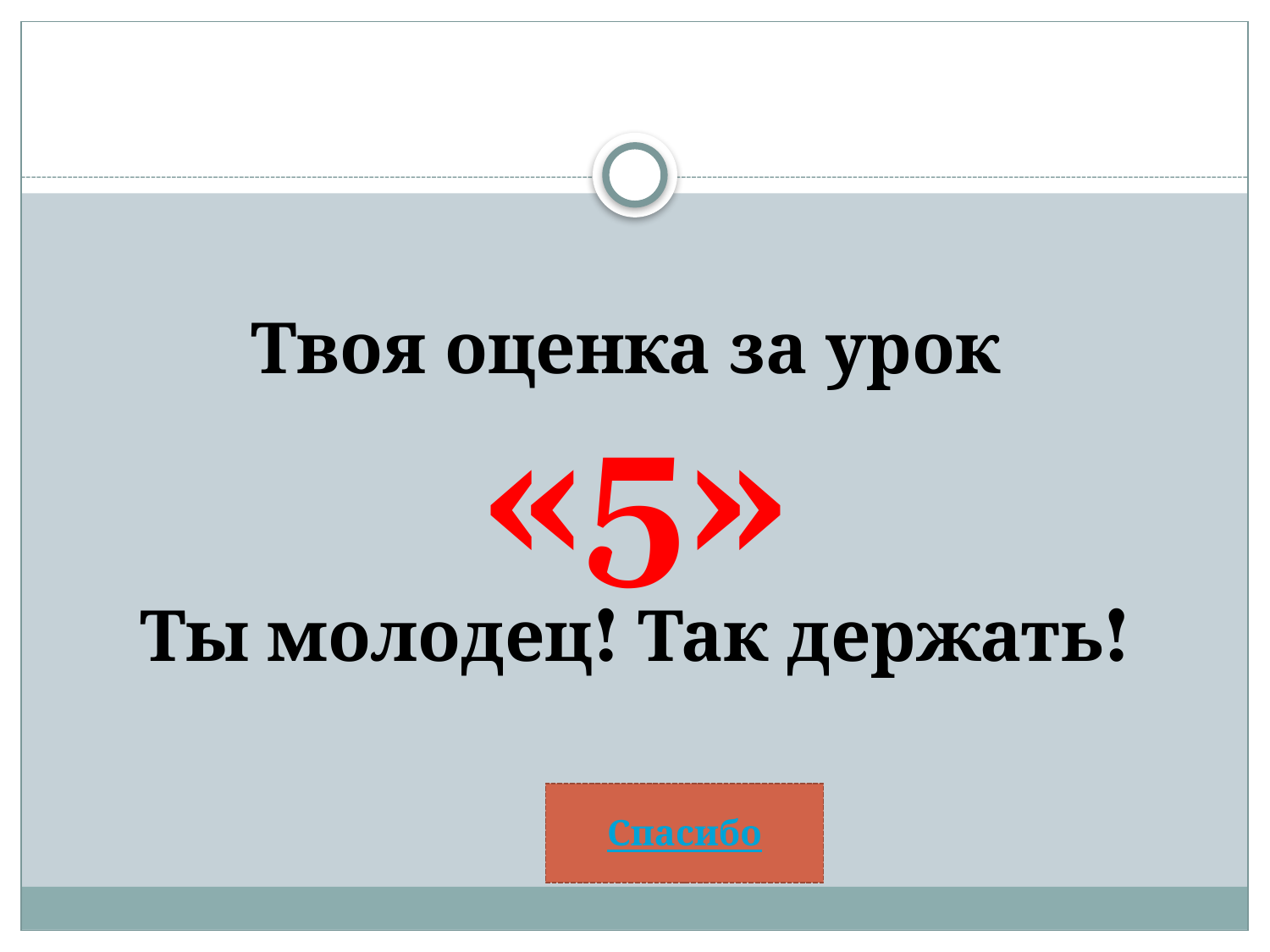

#

Твоя оценка за урок
«5»
Ты молодец! Так держать!
Спасибо